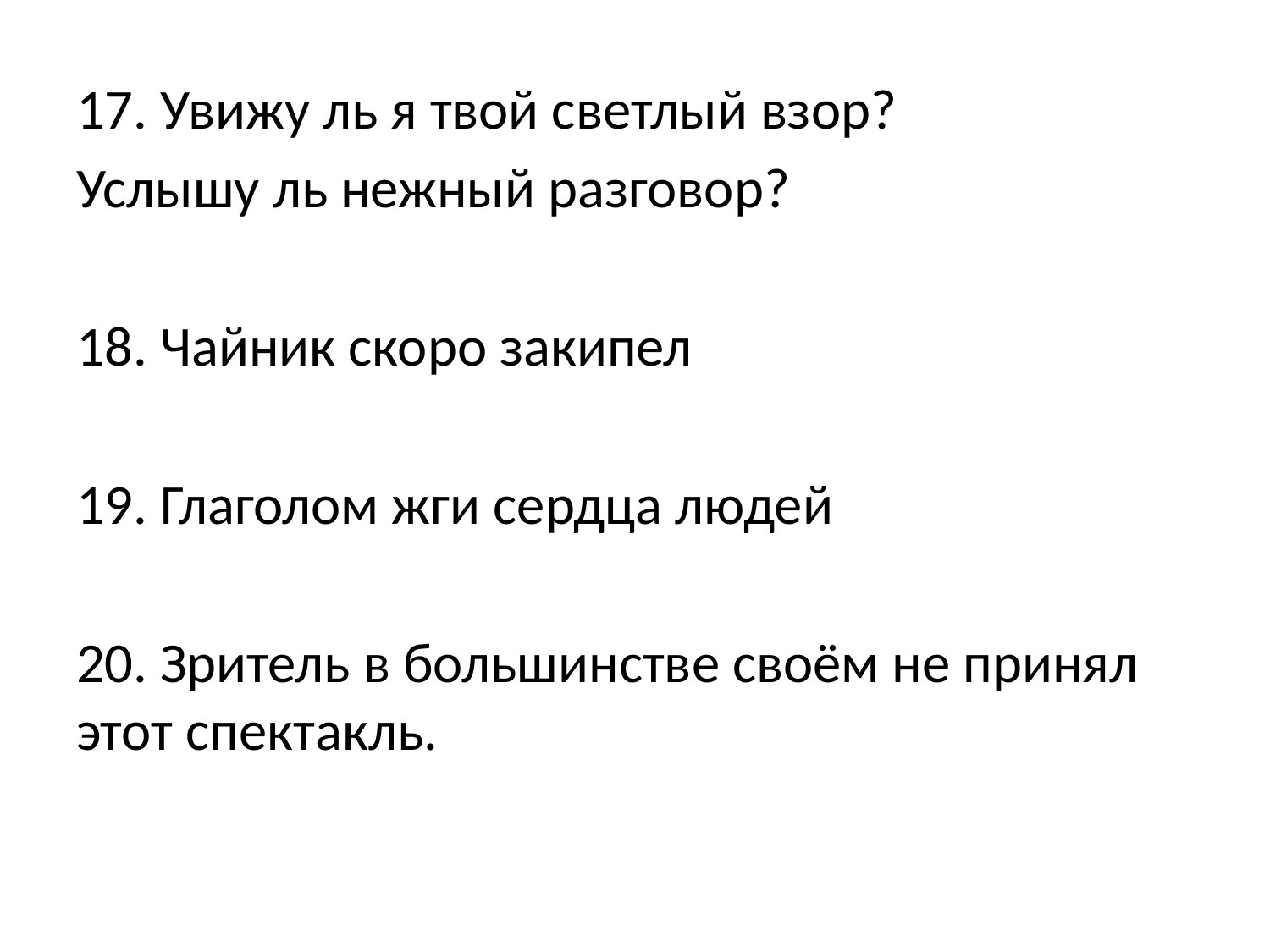

#
17. Увижу ль я твой светлый взор?
Услышу ль нежный разговор?

18. Чайник скоро закипел

19. Глаголом жги сердца людей

20. Зритель в большинстве своём не принял этот спектакль.